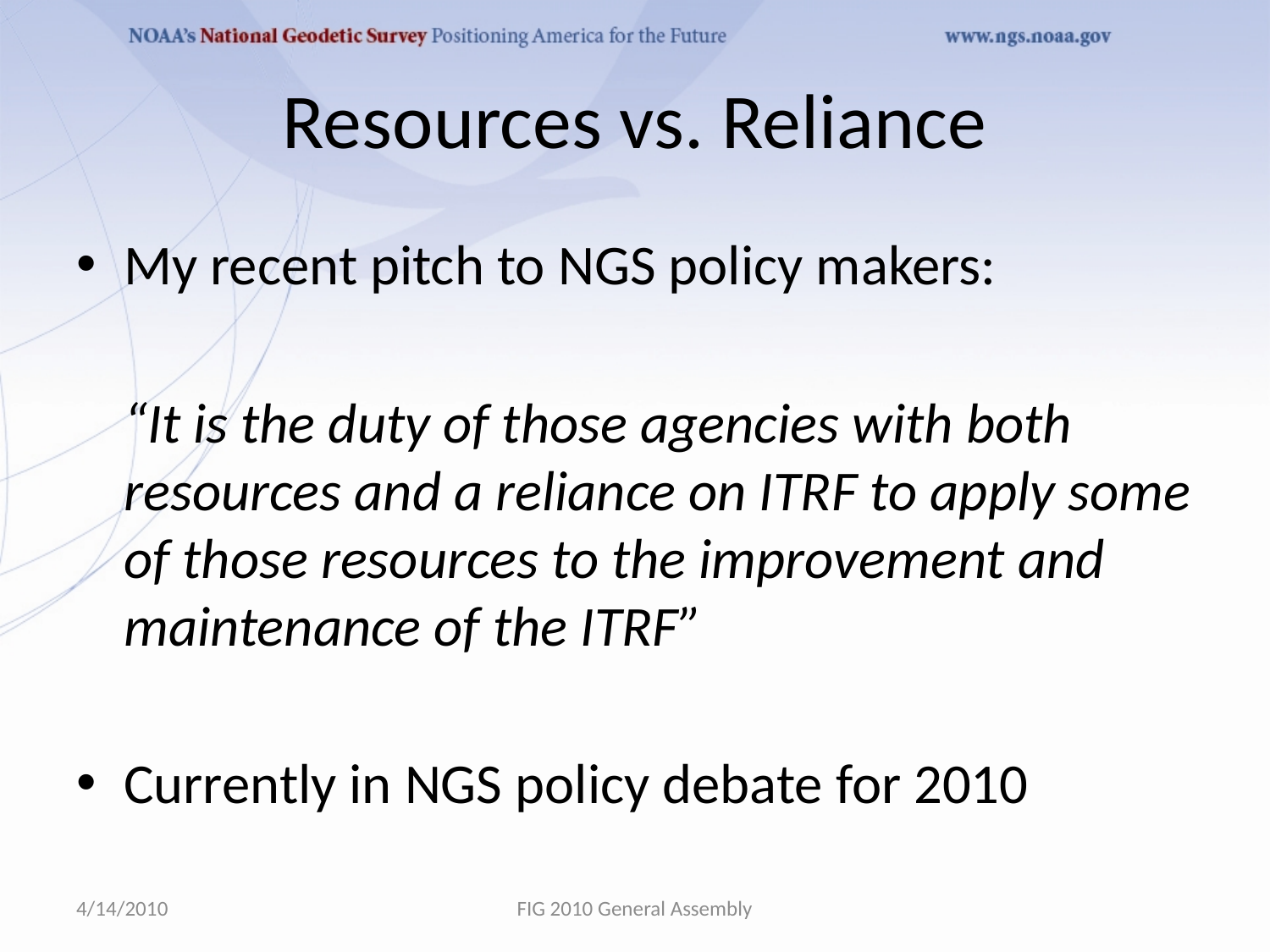

# Resources vs. Reliance
My recent pitch to NGS policy makers:

	“It is the duty of those agencies with both resources and a reliance on ITRF to apply some of those resources to the improvement and maintenance of the ITRF”

Currently in NGS policy debate for 2010
4/14/2010
FIG 2010 General Assembly